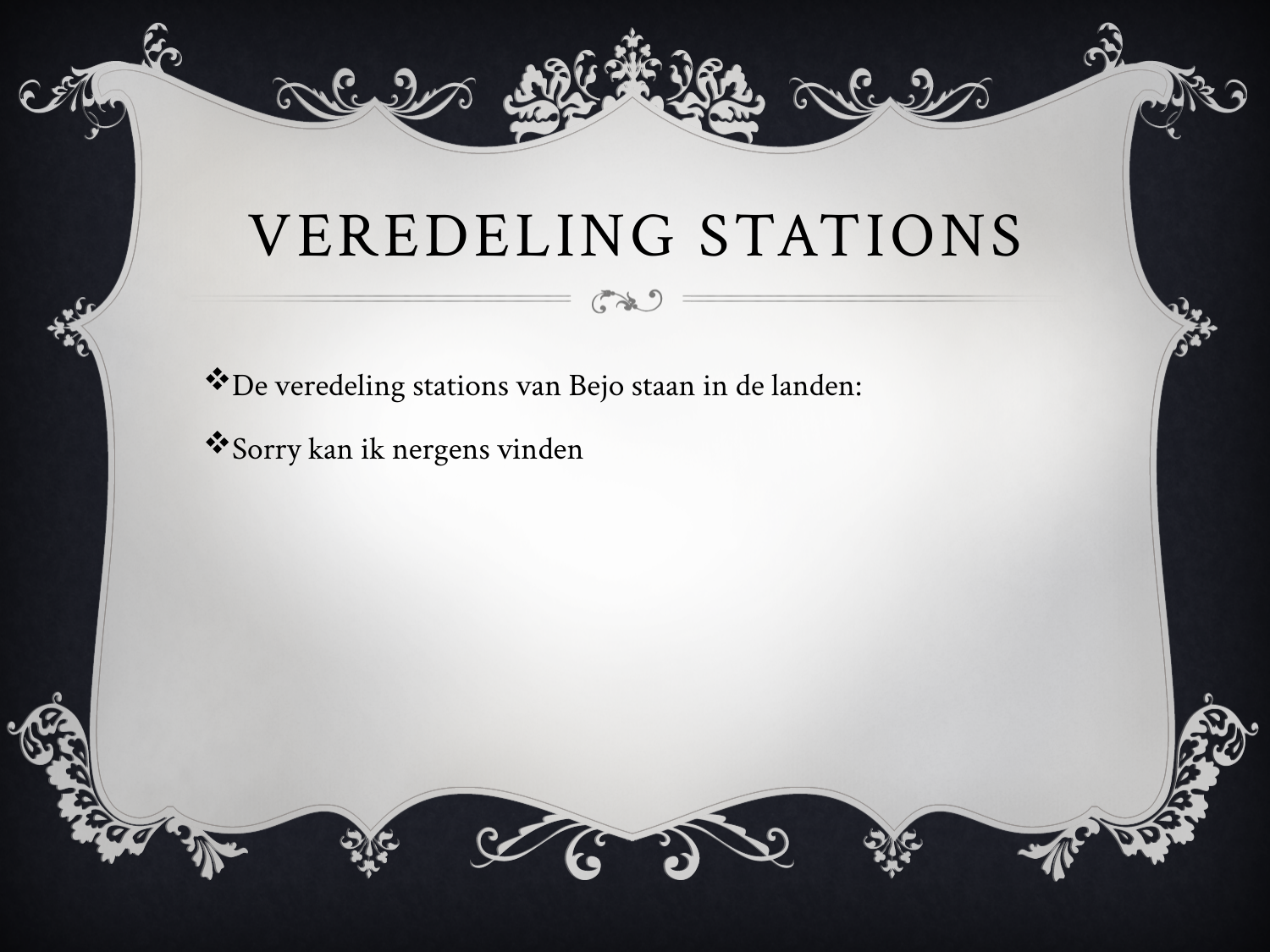

# veredeling stations
De veredeling stations van Bejo staan in de landen:
Sorry kan ik nergens vinden